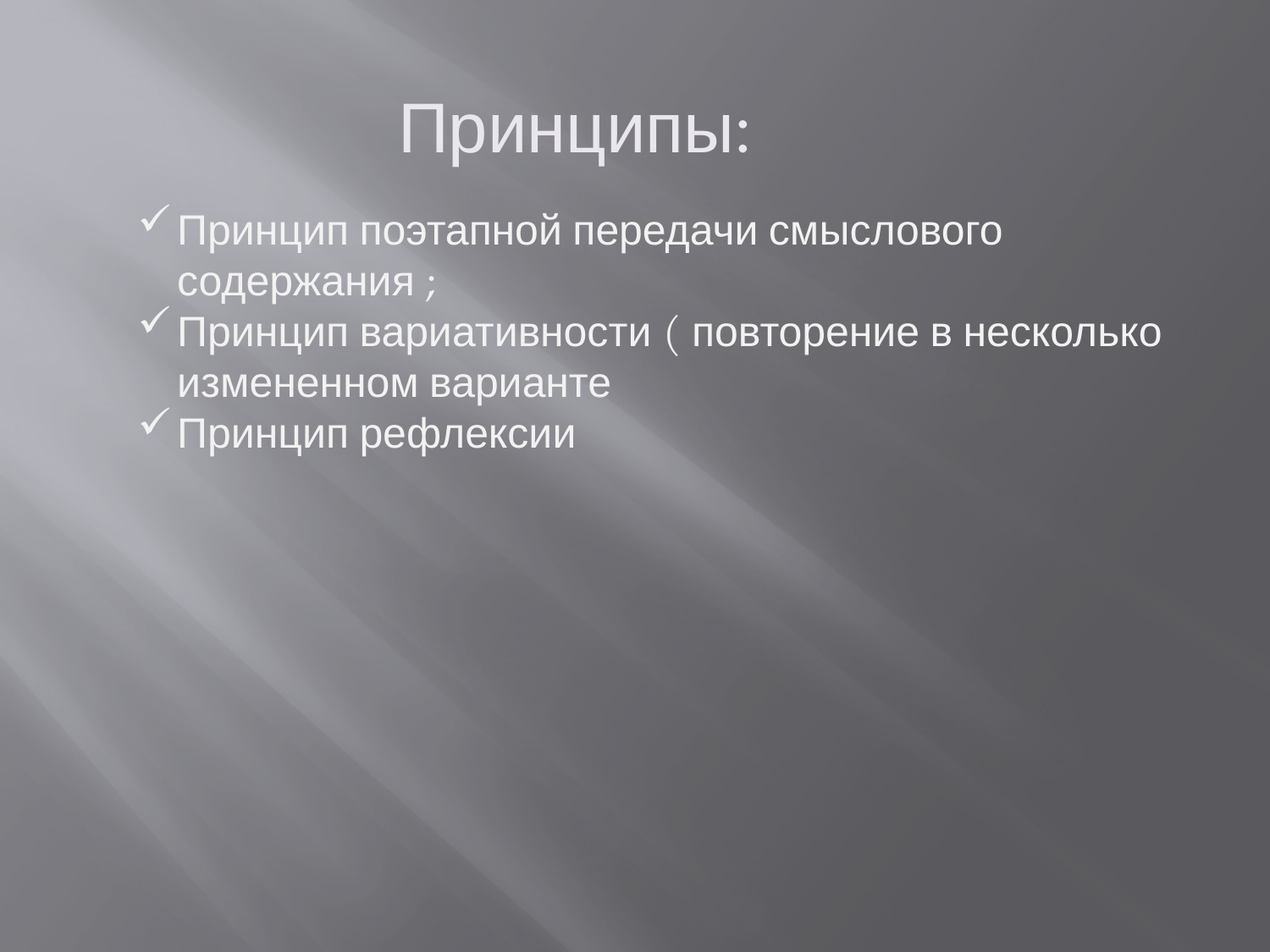

Принципы:
Принцип поэтапной передачи смыслового содержания ;
Принцип вариативности ( повторение в несколько измененном варианте
Принцип рефлексии